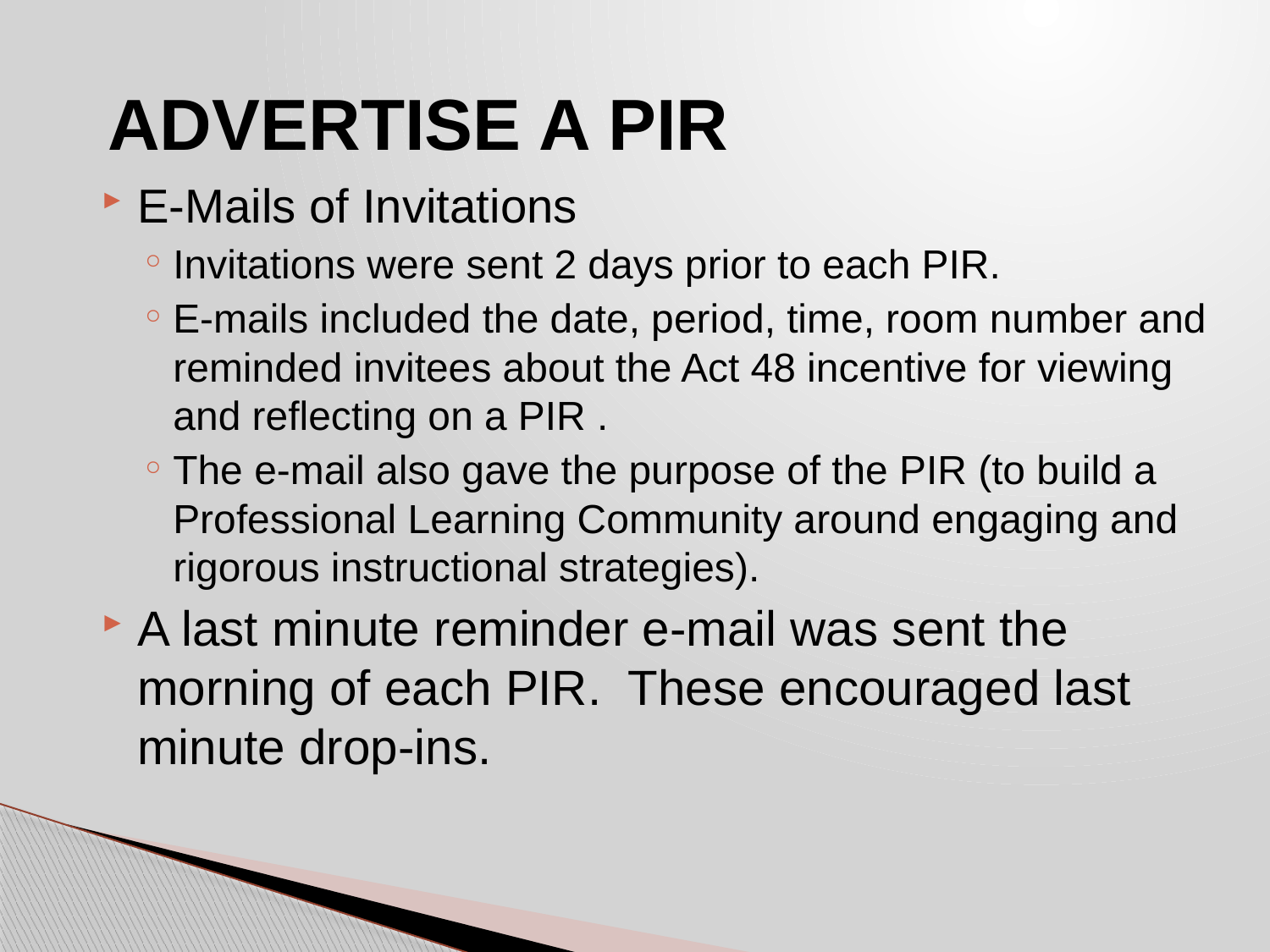

# ADVERTISE A PIR
E-Mails of Invitations
Invitations were sent 2 days prior to each PIR.
E-mails included the date, period, time, room number and reminded invitees about the Act 48 incentive for viewing and reflecting on a PIR .
The e-mail also gave the purpose of the PIR (to build a Professional Learning Community around engaging and rigorous instructional strategies).
A last minute reminder e-mail was sent the morning of each PIR.  These encouraged last minute drop-ins.